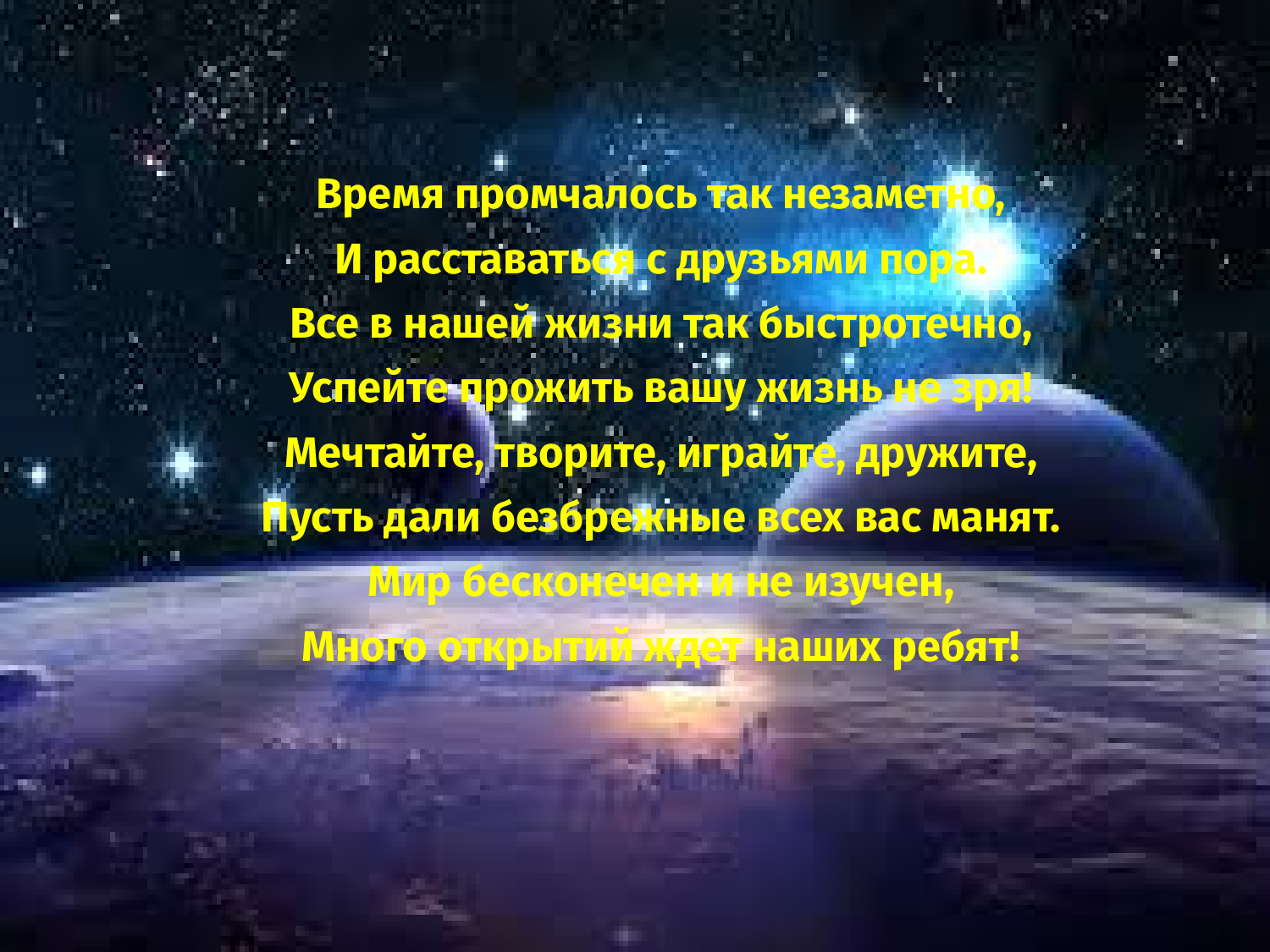

Время промчалось так незаметно,
И расставаться с друзьями пора.
Все в нашей жизни так быстротечно,
Успейте прожить вашу жизнь не зря!
Мечтайте, творите, играйте, дружите,
Пусть дали безбрежные всех вас манят.
Мир бесконечен и не изучен,
Много открытий ждет наших ребят!